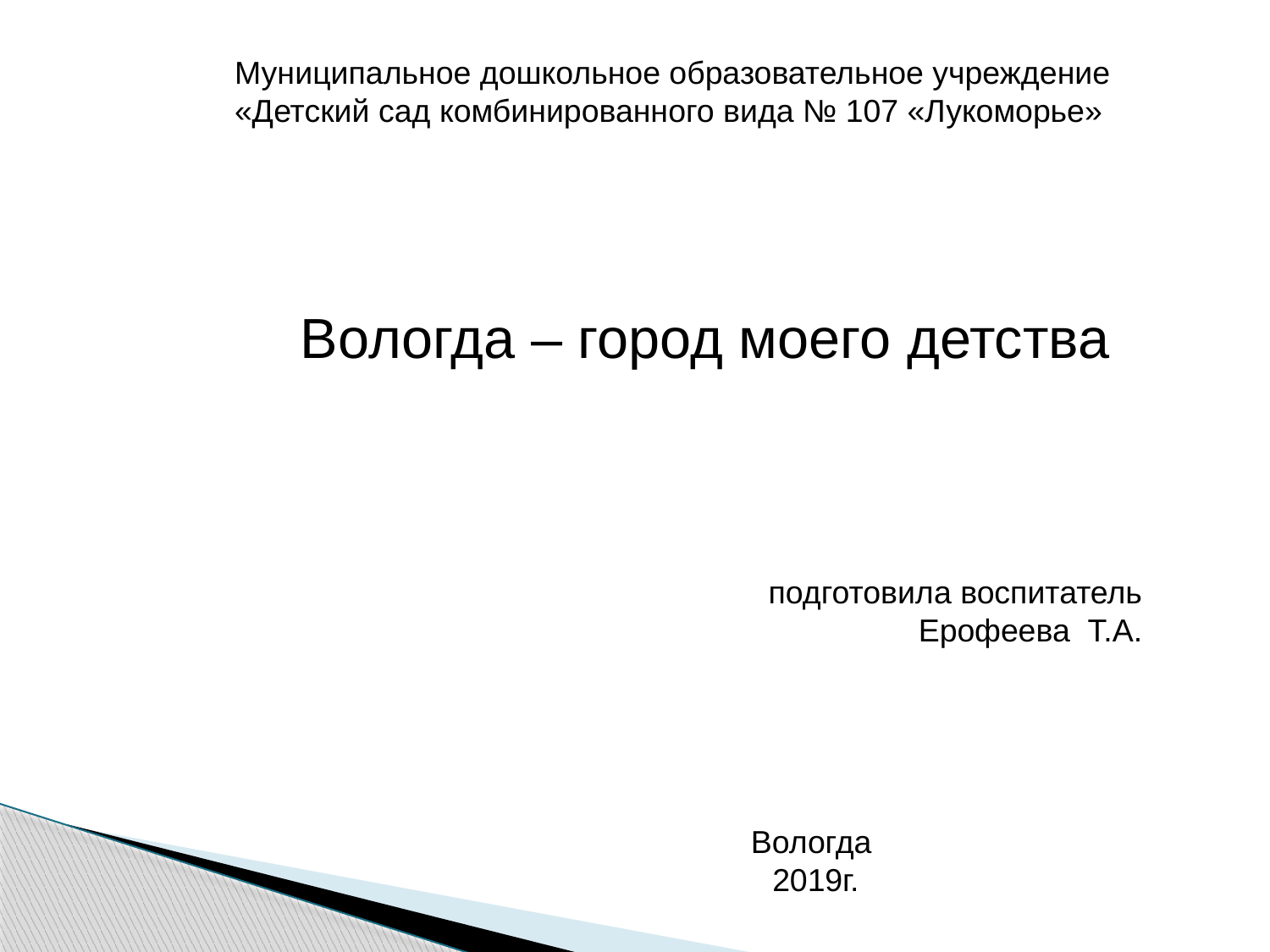

Муниципальное дошкольное образовательное учреждение
«Детский сад комбинированного вида № 107 «Лукоморье»
Вологда – город моего детства
подготовила воспитатель
         Ерофеева  Т.А.
       Вологда
        2019г.